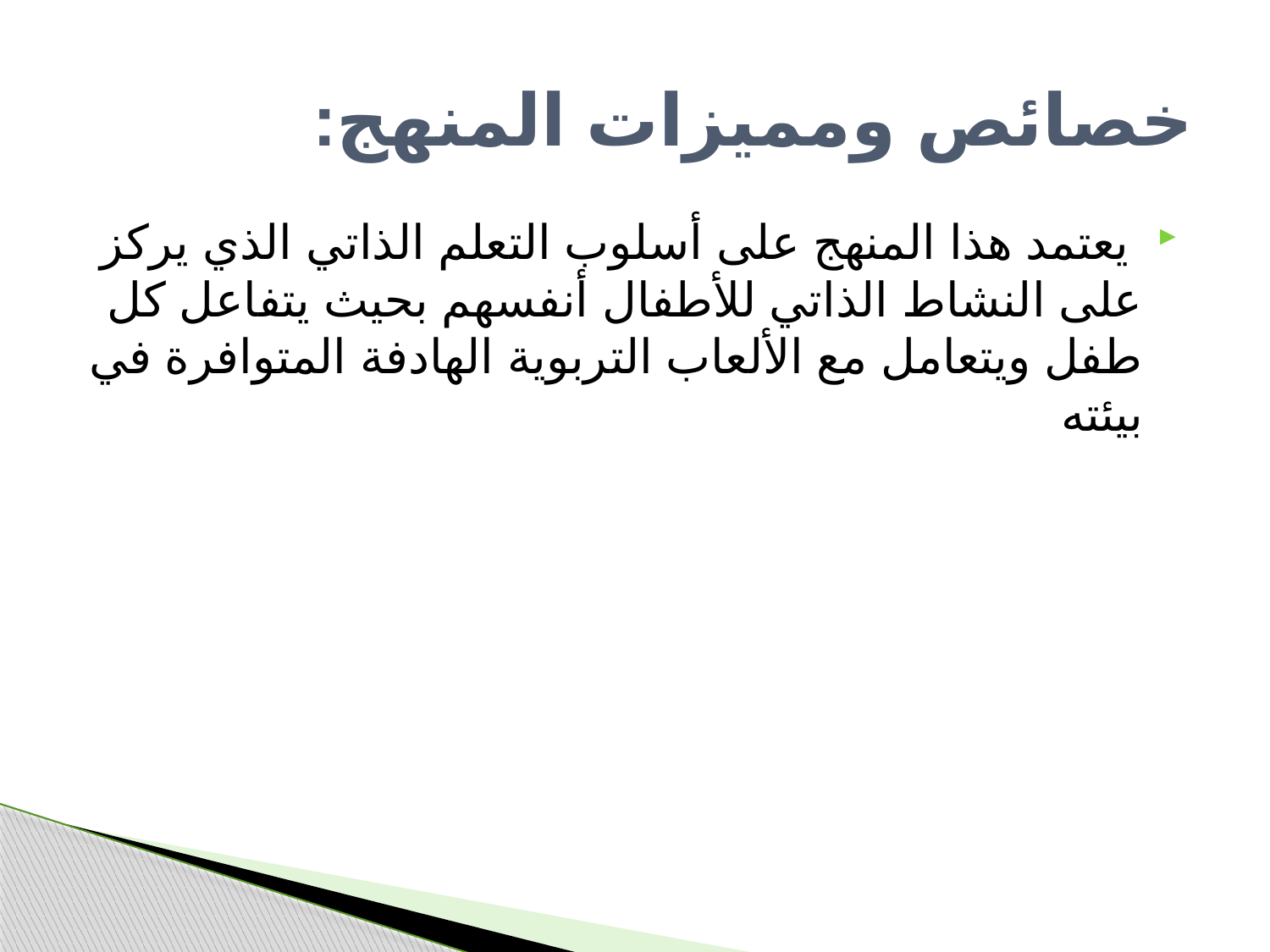

# خصائص ومميزات المنهج:
 يعتمد هذا المنهج على أسلوب التعلم الذاتي الذي يركز على النشاط الذاتي للأطفال أنفسهم بحيث يتفاعل كل طفل ويتعامل مع الألعاب التربوية الهادفة المتوافرة في بيئته